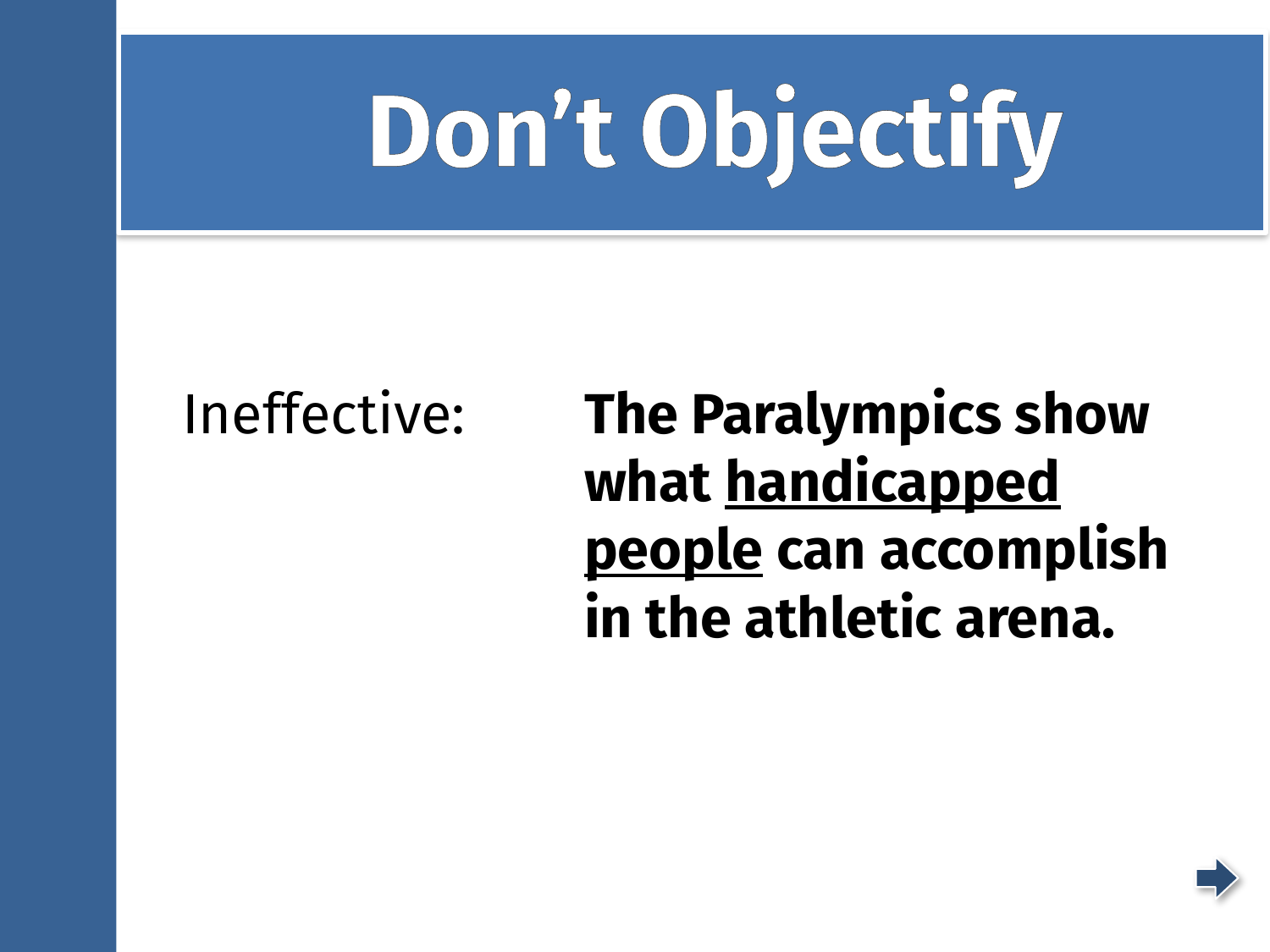

# Don’t Objectify
| Ineffective: | The Paralympics show what handicapped people can accomplish in the athletic arena. |
| --- | --- |